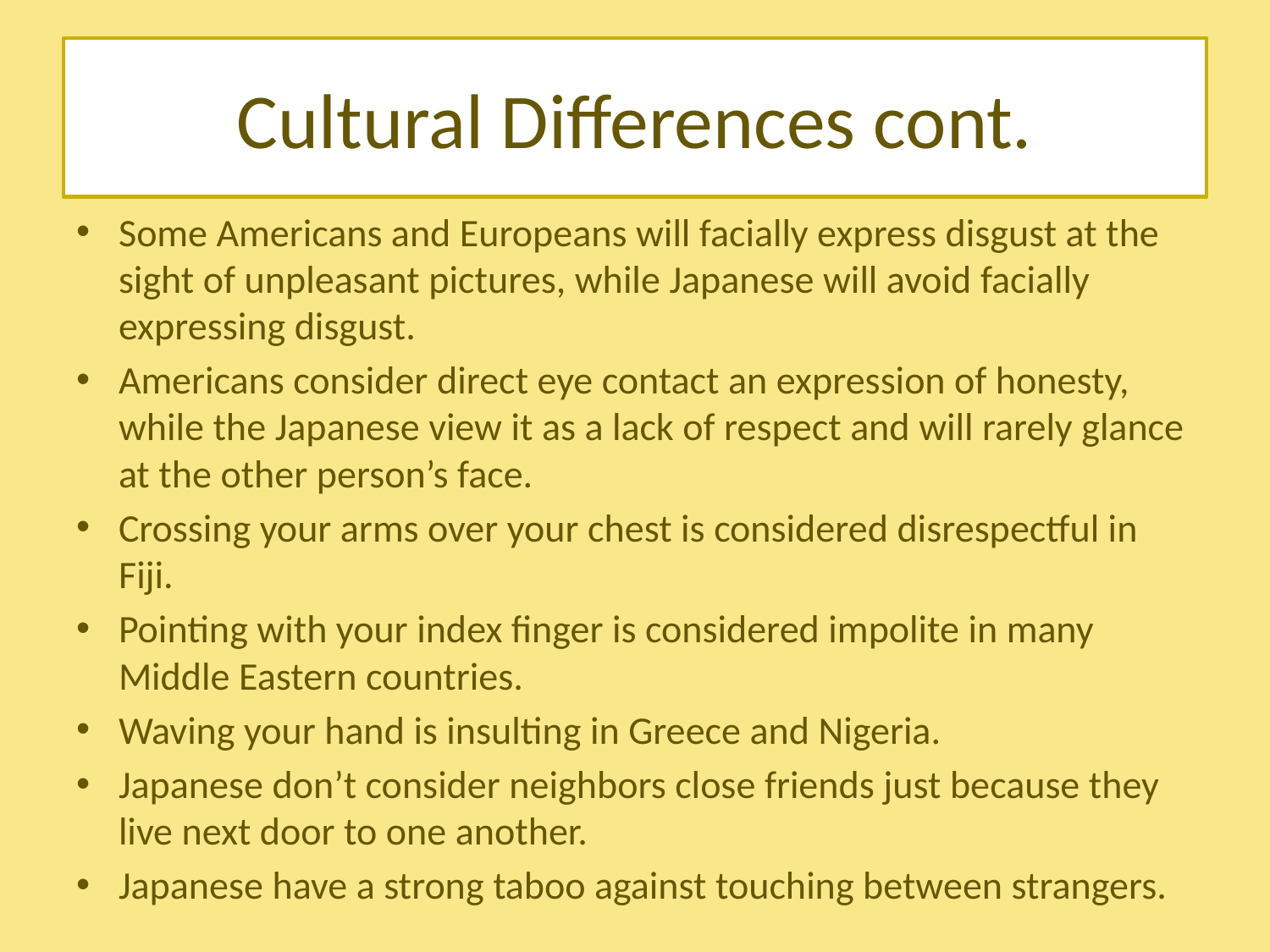

# Cultural Differences cont.
Some Americans and Europeans will facially express disgust at the sight of unpleasant pictures, while Japanese will avoid facially expressing disgust.
Americans consider direct eye contact an expression of honesty, while the Japanese view it as a lack of respect and will rarely glance at the other person’s face.
Crossing your arms over your chest is considered disrespectful in Fiji.
Pointing with your index finger is considered impolite in many Middle Eastern countries.
Waving your hand is insulting in Greece and Nigeria.
Japanese don’t consider neighbors close friends just because they live next door to one another.
Japanese have a strong taboo against touching between strangers.